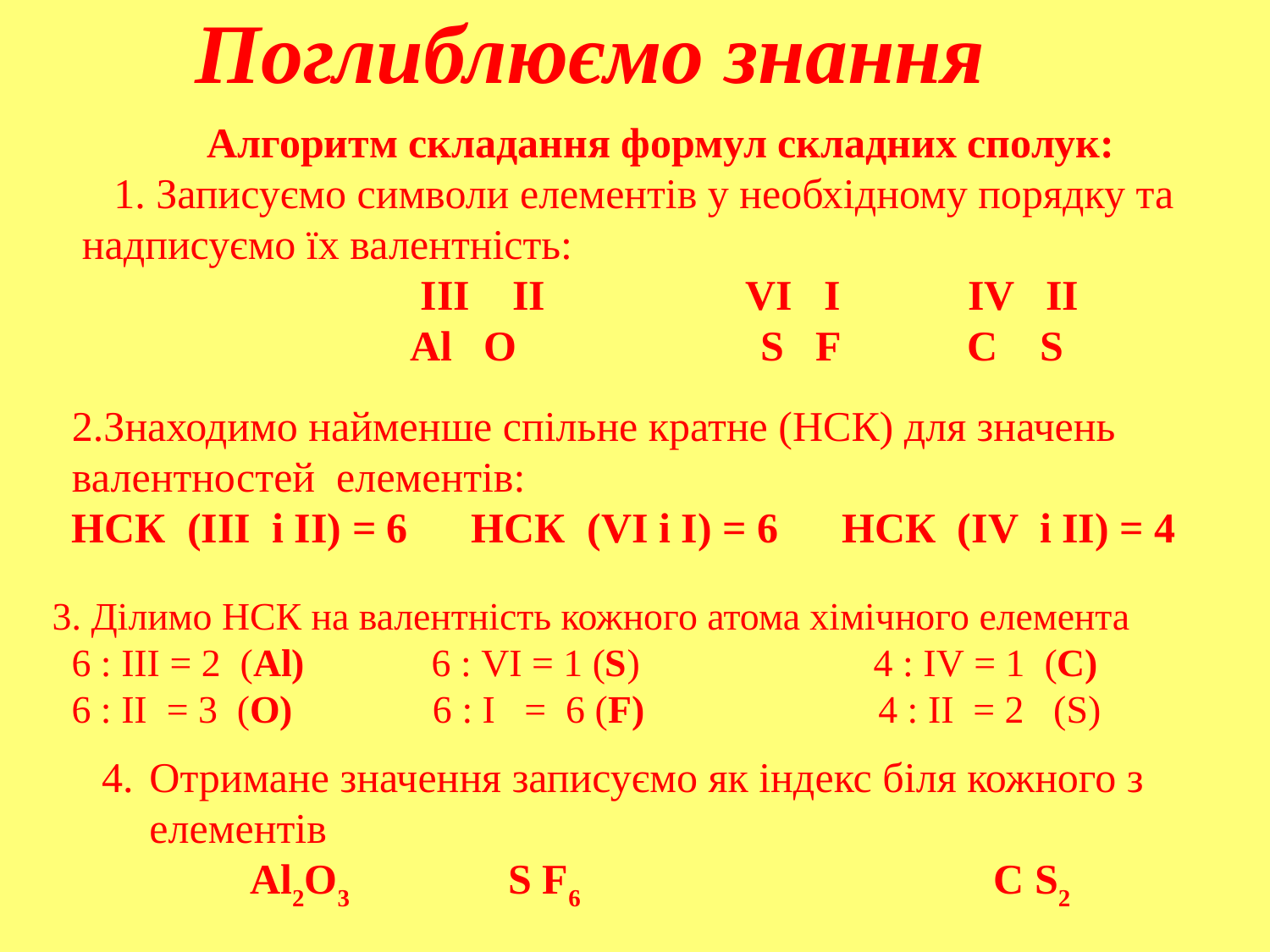

# Поглиблюємо знання
Алгоритм складання формул складних сполук:
1. Записуємо символи елементів у необхідному порядку та надписуємо їх валентність:
                             III    II                   VI   I            IV   II
                            Al   O                       S   F            C    S
2.Знаходимо найменше спільне кратне (НСК) для значень валентностей  елементів:
НСК  (ІІІ  і ІІ) = 6      НСК  (VI і І) = 6      НСК  (ІV  і ІІ) = 4
3. Ділимо НСК на валентність кожного атома хімічного елемента
  6 : ІІІ = 2  (Al)             6 : VІ = 1 (S)                        4 : ІV = 1  (С)
  6 : ІІ  = 3  (О)	             6 : І   =  6 (F)                        4 : ІІ  = 2   (S)
Отримане значення записуємо як індекс біля кожного з елементів
              Al2O3               S F6                                       C S2